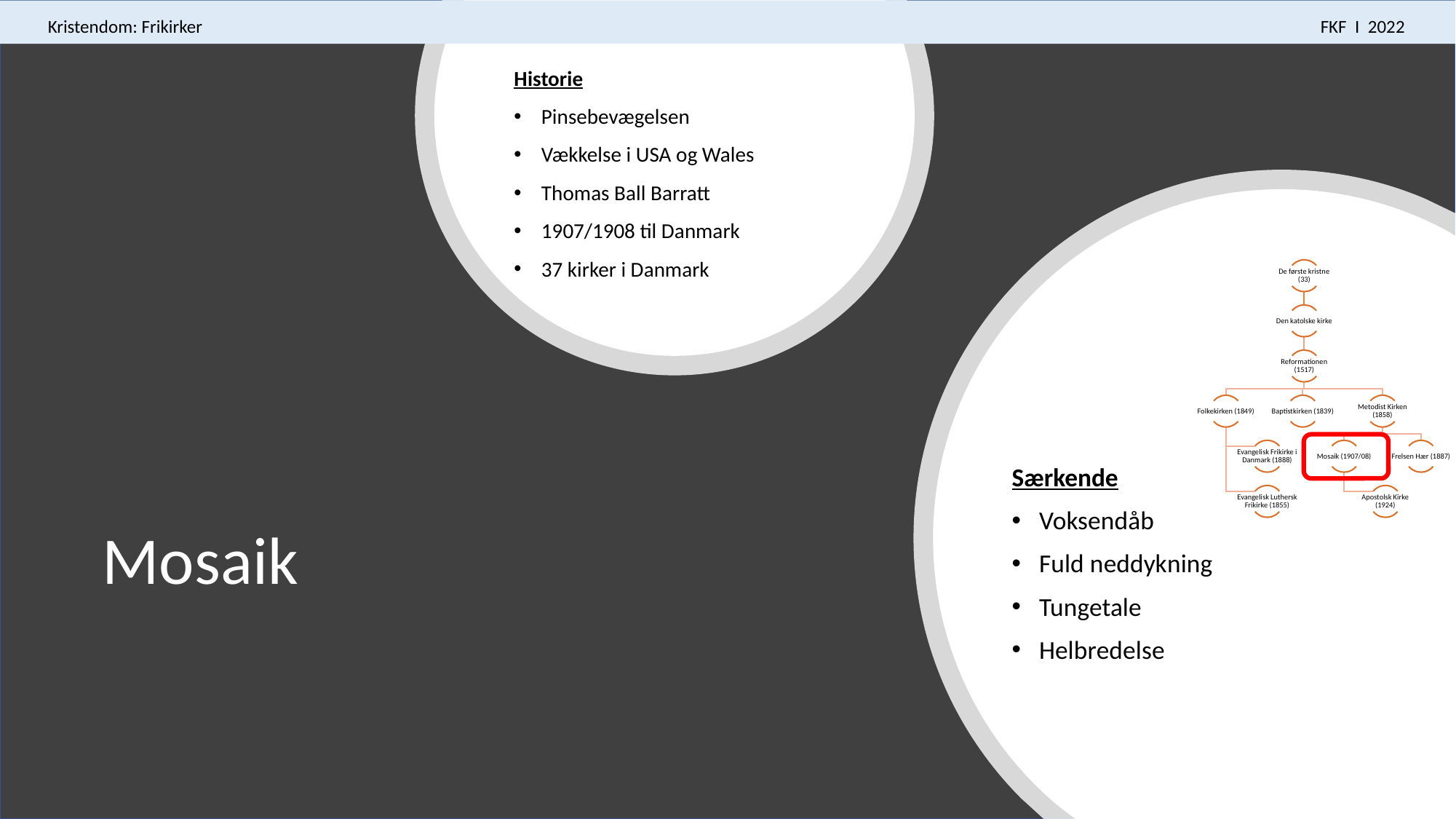

Kristendom: Frikirker			       								FKF  I  2022
Historie
Pinsebevægelsen
Vækkelse i USA og Wales
Thomas Ball Barratt
1907/1908 til Danmark
37 kirker i Danmark

De første kristne (33)
Den katolske kirke
Reformationen (1517)
Folkekirken (1849)
Evangelisk Frikirke i Danmark (1888)
Evangelisk Luthersk Frikirke (1855)
Baptistkirken (1839)
Metodist Kirken (1858)
Mosaik (1907/08)
Apostolsk Kirke (1924)
Frelsen Hær (1887)

Særkende
Voksendåb
Fuld neddykning
Tungetale
Helbredelse
# Mosaik